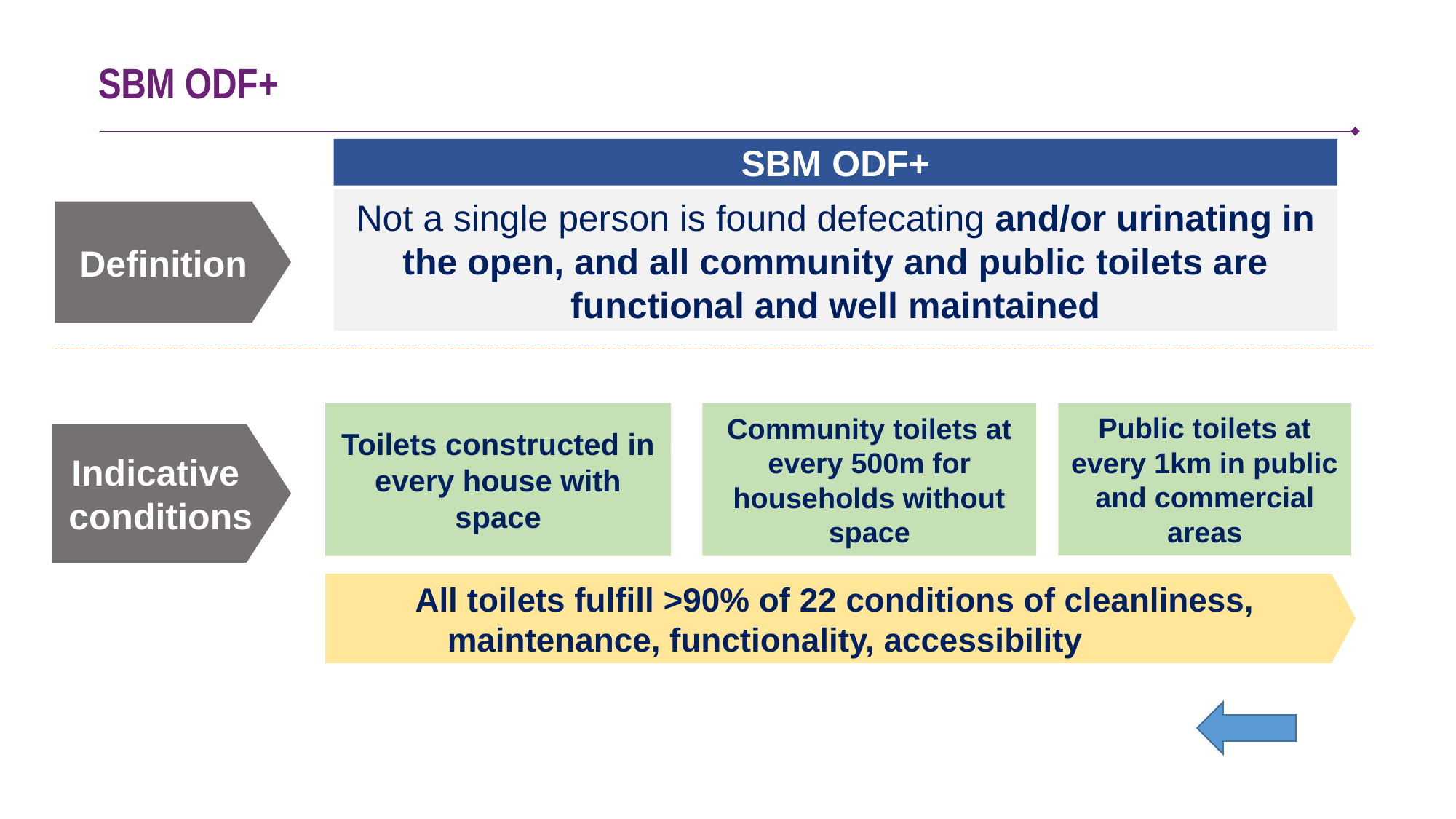

# SBM ODF+
SBM ODF+
Not a single person is found defecating and/or urinating in the open, and all community and public toilets are functional and well maintained
Definition
Toilets constructed in every house with space
Community toilets at every 500m for households without space
Public toilets at every 1km in public and commercial areas
Indicative  conditions
All toilets fulfill >90% of 22 conditions of cleanliness, maintenance, functionality, accessibility